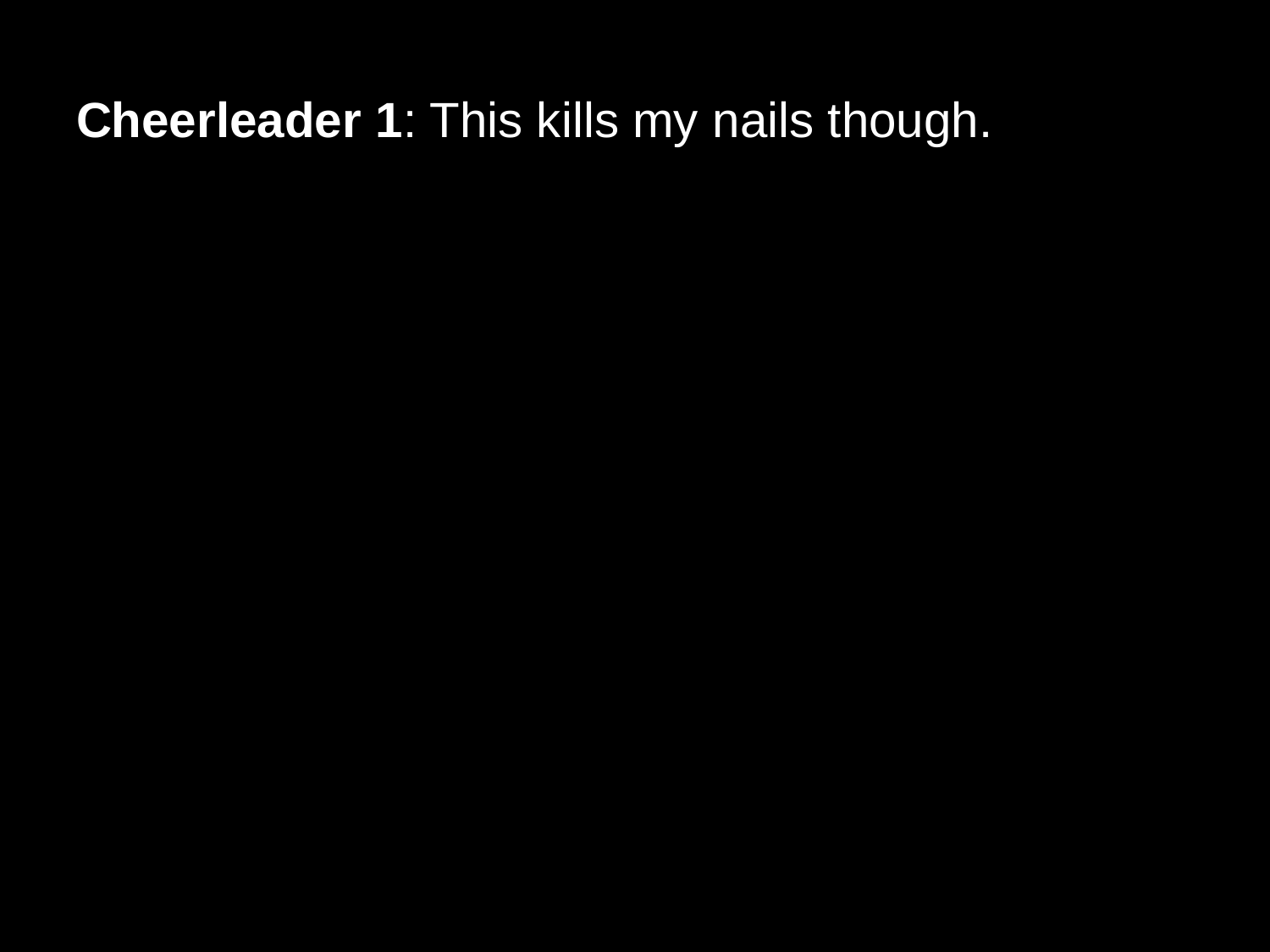

# Cheerleader 1: This kills my nails though.